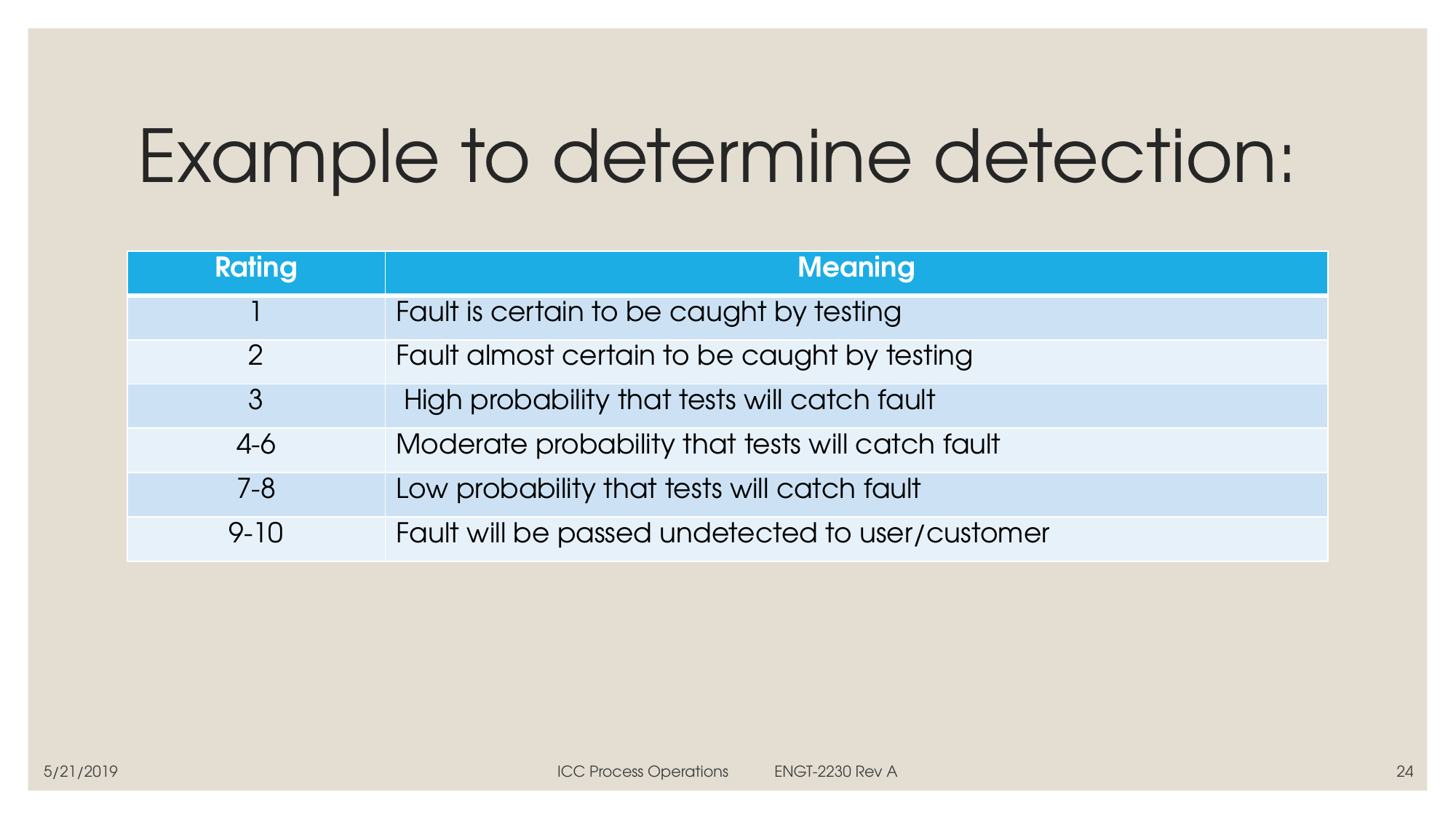

# Example to determine detection:
| Rating | Meaning |
| --- | --- |
| 1 | Fault is certain to be caught by testing |
| 2 | Fault almost certain to be caught by testing |
| 3 | High probability that tests will catch fault |
| 4-6 | Moderate probability that tests will catch fault |
| 7-8 | Low probability that tests will catch fault |
| 9-10 | Fault will be passed undetected to user/customer |
5/21/2019
ICC Process Operations           ENGT-2230 Rev A
24